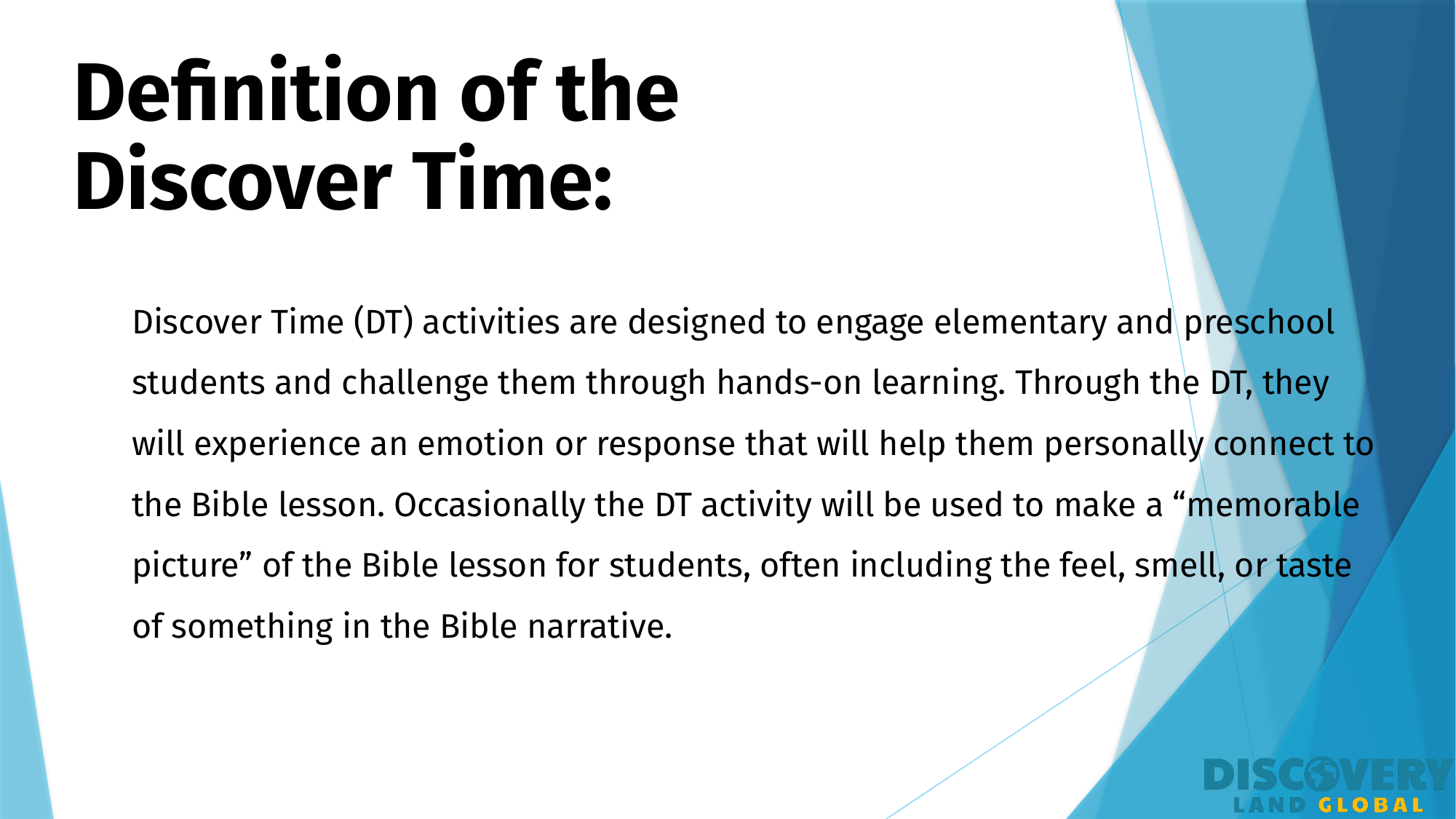

Definition of the Discover Time:
Discover Time (DT) activities are designed to engage elementary and preschool students and challenge them through hands-on learning. Through the DT, they will experience an emotion or response that will help them personally connect to the Bible lesson. Occasionally the DT activity will be used to make a “memorable picture” of the Bible lesson for students, often including the feel, smell, or taste of something in the Bible narrative.